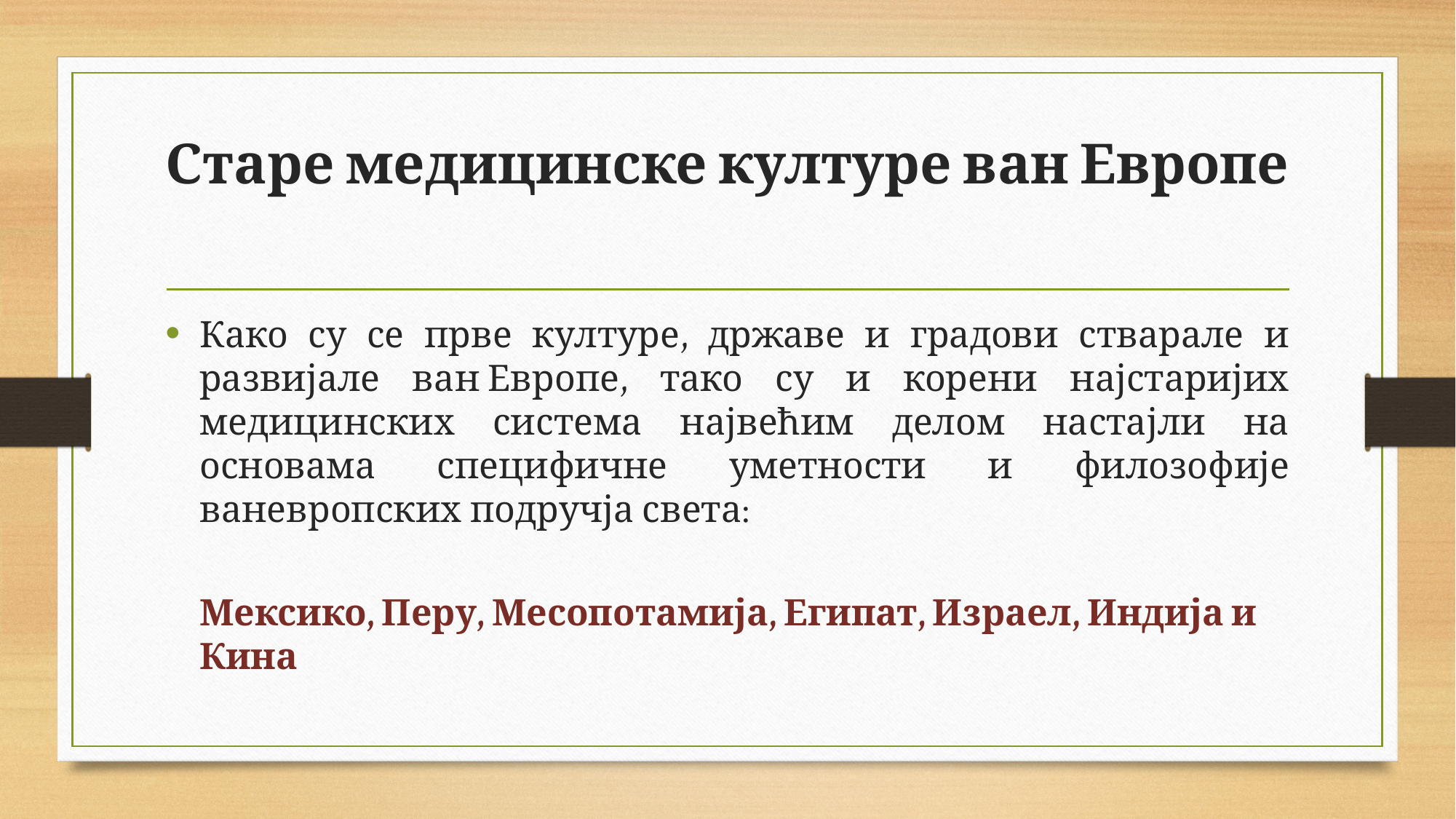

# Старе медицинске културе ван Европе
Како су се прве културе, државе и градови стварале и развијале ван Европе, тако су и корени најстаријих медицинских система највећим делом настајли на основама специфичне уметности и филозофије ваневропских подручја света:
       Мексико, Перу, Месопотамија, Египат, Израел, Индија и Кина